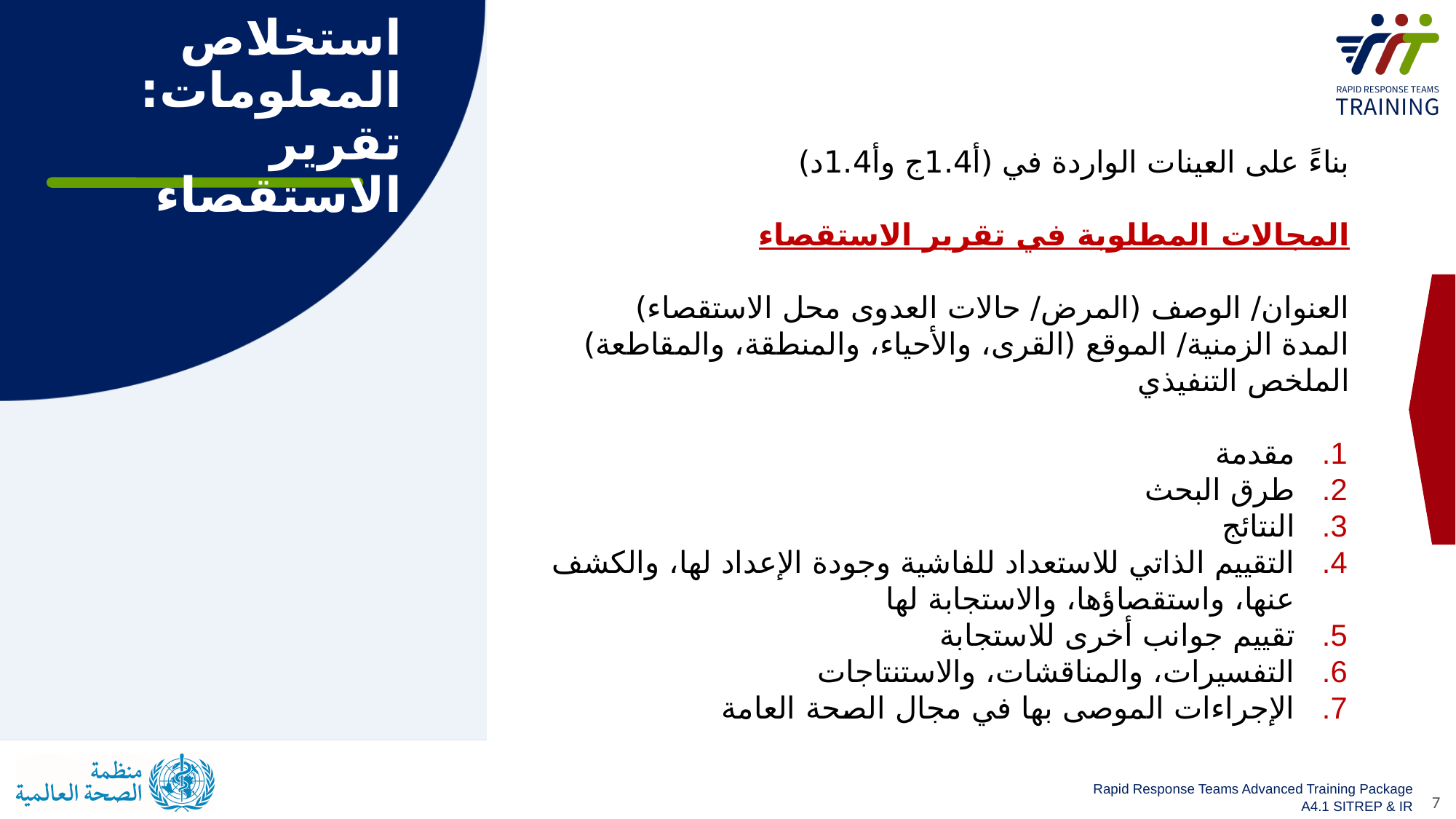

# استخلاص المعلومات: تقرير الاستقصاء
بناءً على العينات الواردة في (أ1.4ج وأ1.4د)

المجالات المطلوبة في تقرير الاستقصاء

العنوان/ الوصف (المرض/ حالات العدوى محل الاستقصاء)
المدة الزمنية/ الموقع (القرى، والأحياء، والمنطقة، والمقاطعة)
‏الملخص التنفيذي

مقدمة
طرق البحث
النتائج
التقييم الذاتي للاستعداد للفاشية وجودة الإعداد لها، والكشف عنها، واستقصاؤها، والاستجابة لها
تقييم جوانب أخرى للاستجابة
التفسيرات، والمناقشات، والاستنتاجات
الإجراءات الموصى بها في مجال الصحة العامة
7